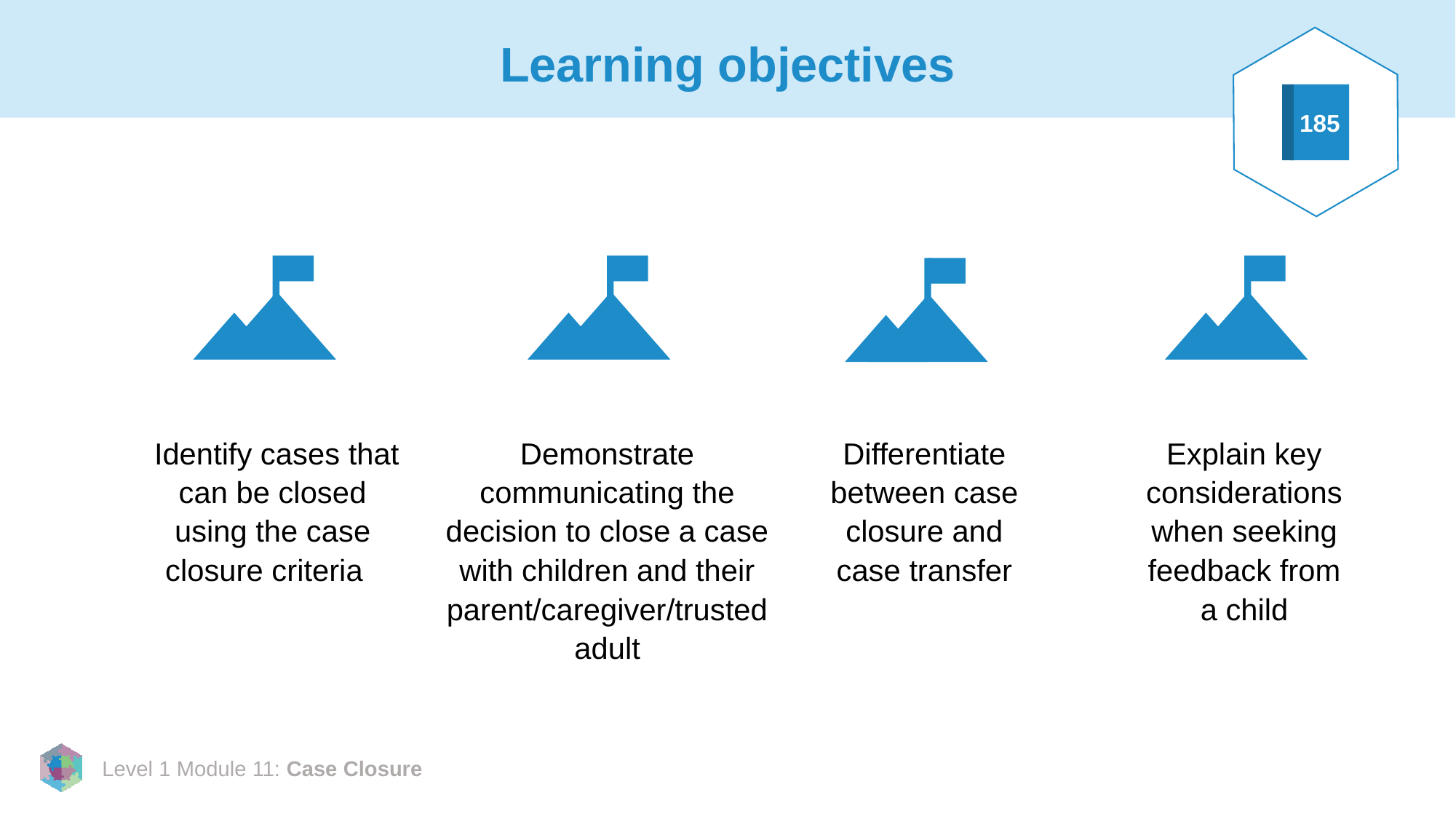

# Learning objectives

185

 Identify cases that can be closed using the case closure criteria
Demonstrate communicating the decision to close a case with children and their parent/caregiver/trusted adult
Differentiate between case closure and case transfer
Explain key considerations when seeking feedback from a child